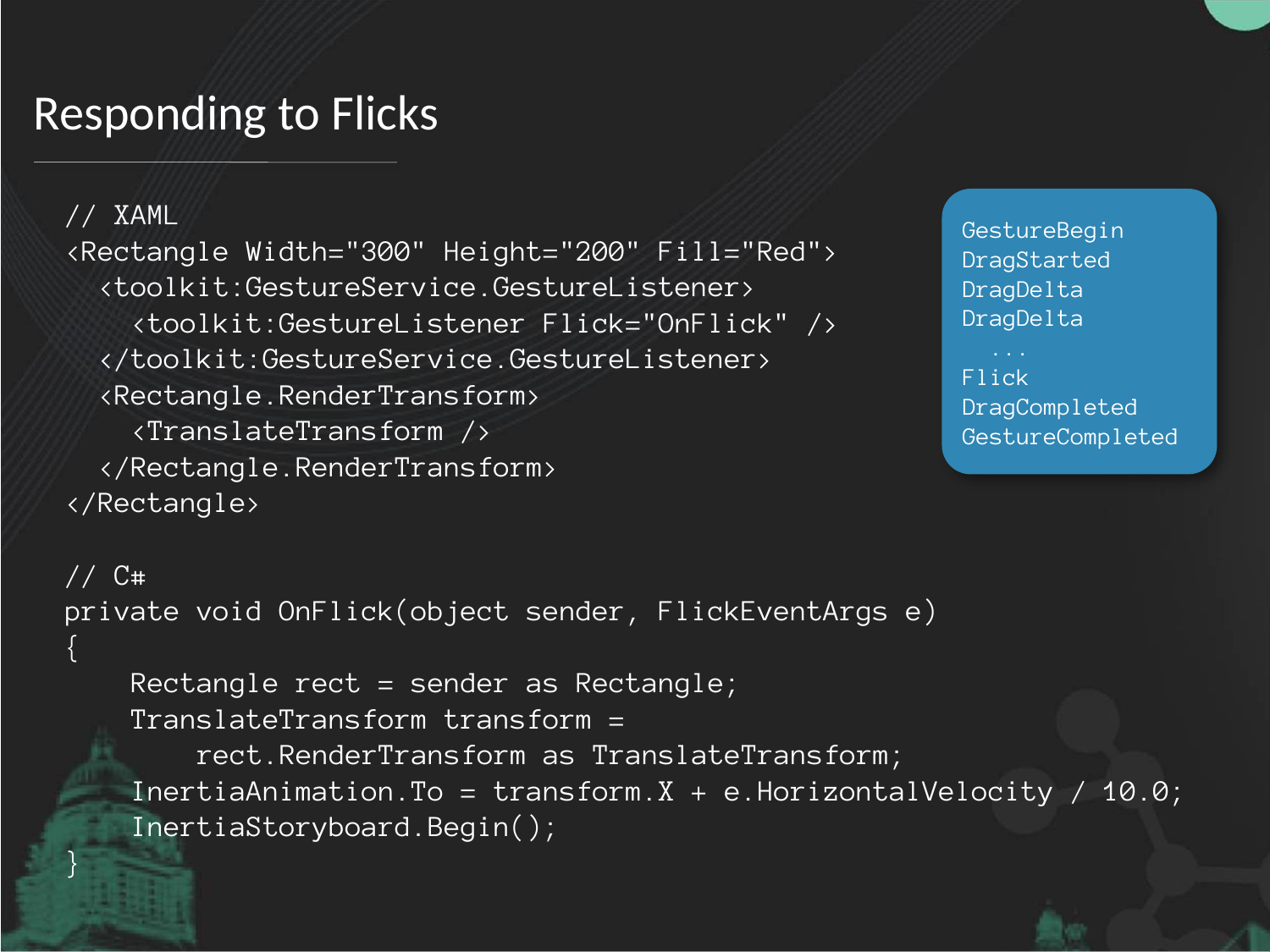

# Responding to Flicks
// XAML
<Rectangle Width="300" Height="200" Fill="Red">
  <toolkit:GestureService.GestureListener>
    <toolkit:GestureListener Flick="OnFlick" />
  </toolkit:GestureService.GestureListener>
  <Rectangle.RenderTransform>
    <TranslateTransform />
  </Rectangle.RenderTransform>
</Rectangle>

// C#
private void OnFlick(object sender, FlickEventArgs e)
{
    Rectangle rect = sender as Rectangle;
    TranslateTransform transform =
        rect.RenderTransform as TranslateTransform;
    InertiaAnimation.To = transform.X + e.HorizontalVelocity / 10.0;
    InertiaStoryboard.Begin();
}
GestureBegin
DragStarted
DragDelta
DragDelta
  ...
Flick
DragCompleted
GestureCompleted